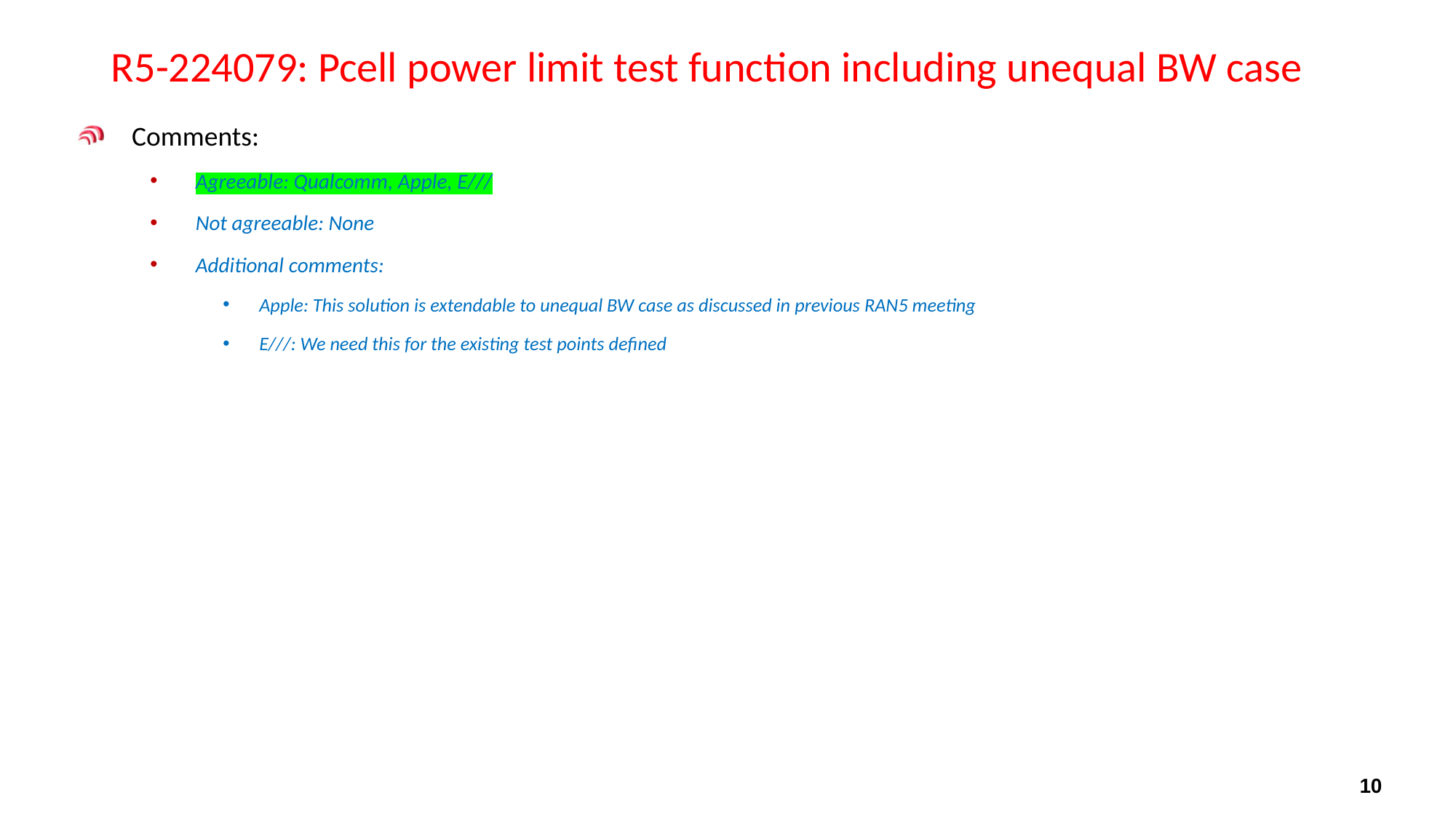

# R5-224079: Pcell power limit test function including unequal BW case
Comments:
Agreeable: Qualcomm, Apple, E///
Not agreeable: None
Additional comments:
Apple: This solution is extendable to unequal BW case as discussed in previous RAN5 meeting
E///: We need this for the existing test points defined